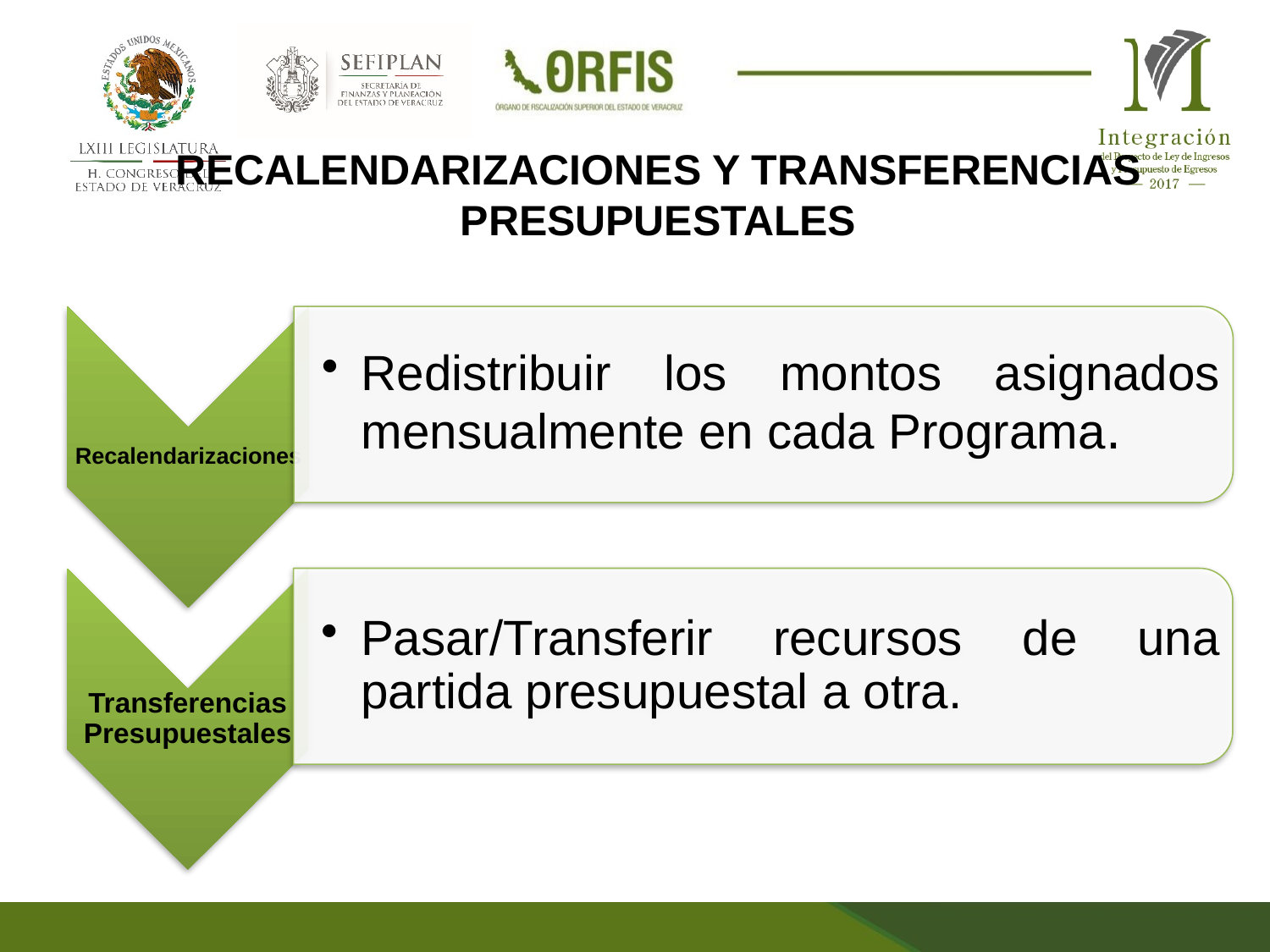

Recalendarizaciones y Transferencias Presupuestales
Recalendarizaciones
Redistribuir los montos asignados mensualmente en cada Programa.
Transferencias Presupuestales
Pasar/Transferir recursos de una partida presupuestal a otra.